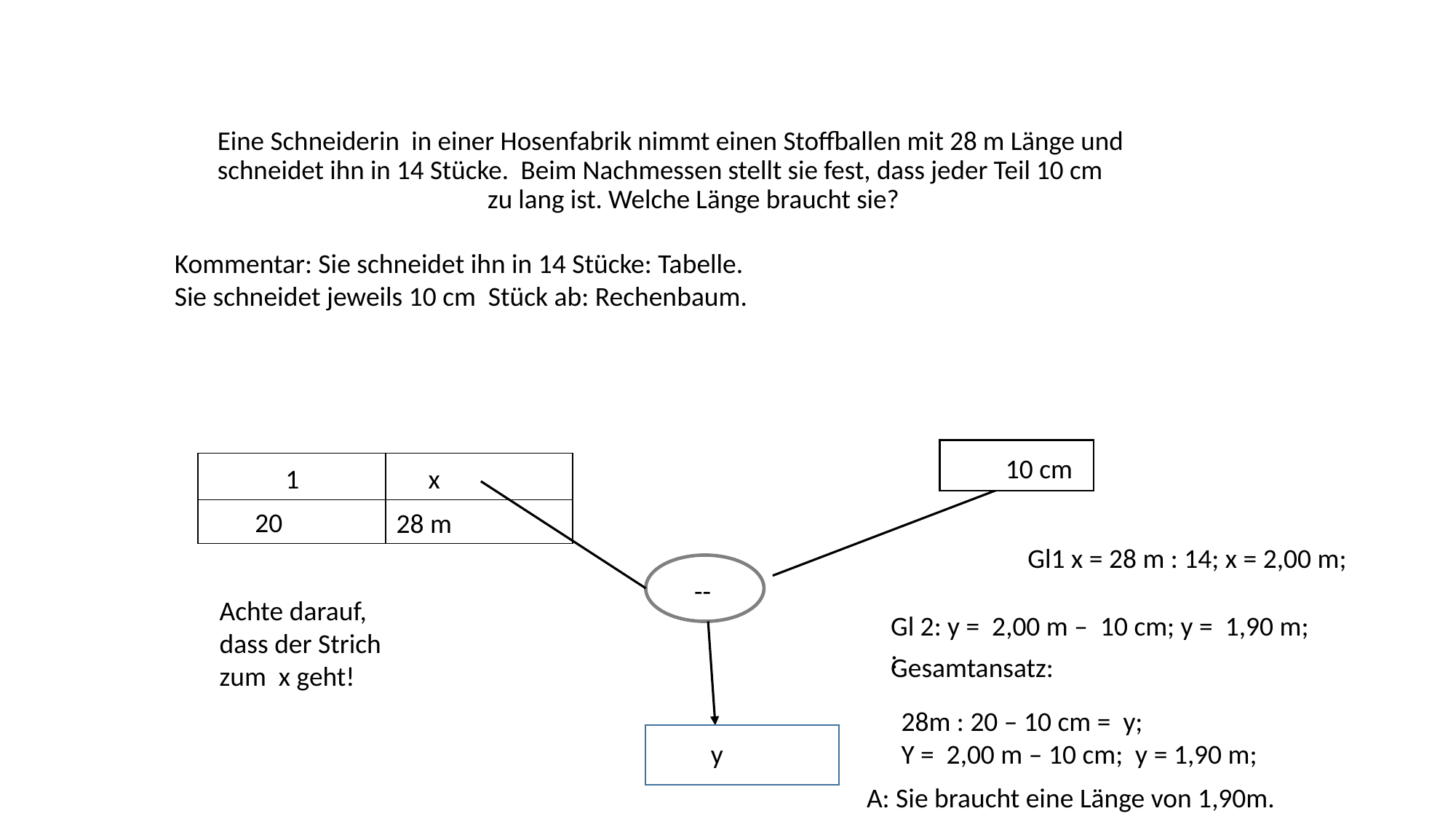

# Eine Schneiderin  in einer Hosenfabrik nimmt einen Stoffballen mit 28 m Länge und schneidet ihn in 14 Stücke.  Beim Nachmessen stellt sie fest, dass jeder Teil 10 cm zu lang ist. Welche Länge braucht sie?
Kommentar: Sie schneidet ihn in 14 Stücke: Tabelle.
Sie schneidet jeweils 10 cm  Stück ab: Rechenbaum.

10 cm
|  |  |
| --- | --- |
|  |  |
x
1
20
28 m
Gl1 x = 28 m : 14; x = 2,00 m;

--
Achte darauf, dass der Strich zum  x geht!
Gl 2: y =  2,00 m –  10 cm; y =  1,90 m; :
Gesamtansatz:
28m : 20 – 10 cm =  y;
Y =  2,00 m – 10 cm;  y = 1,90 m;

y
A: Sie braucht eine Länge von 1,90m.